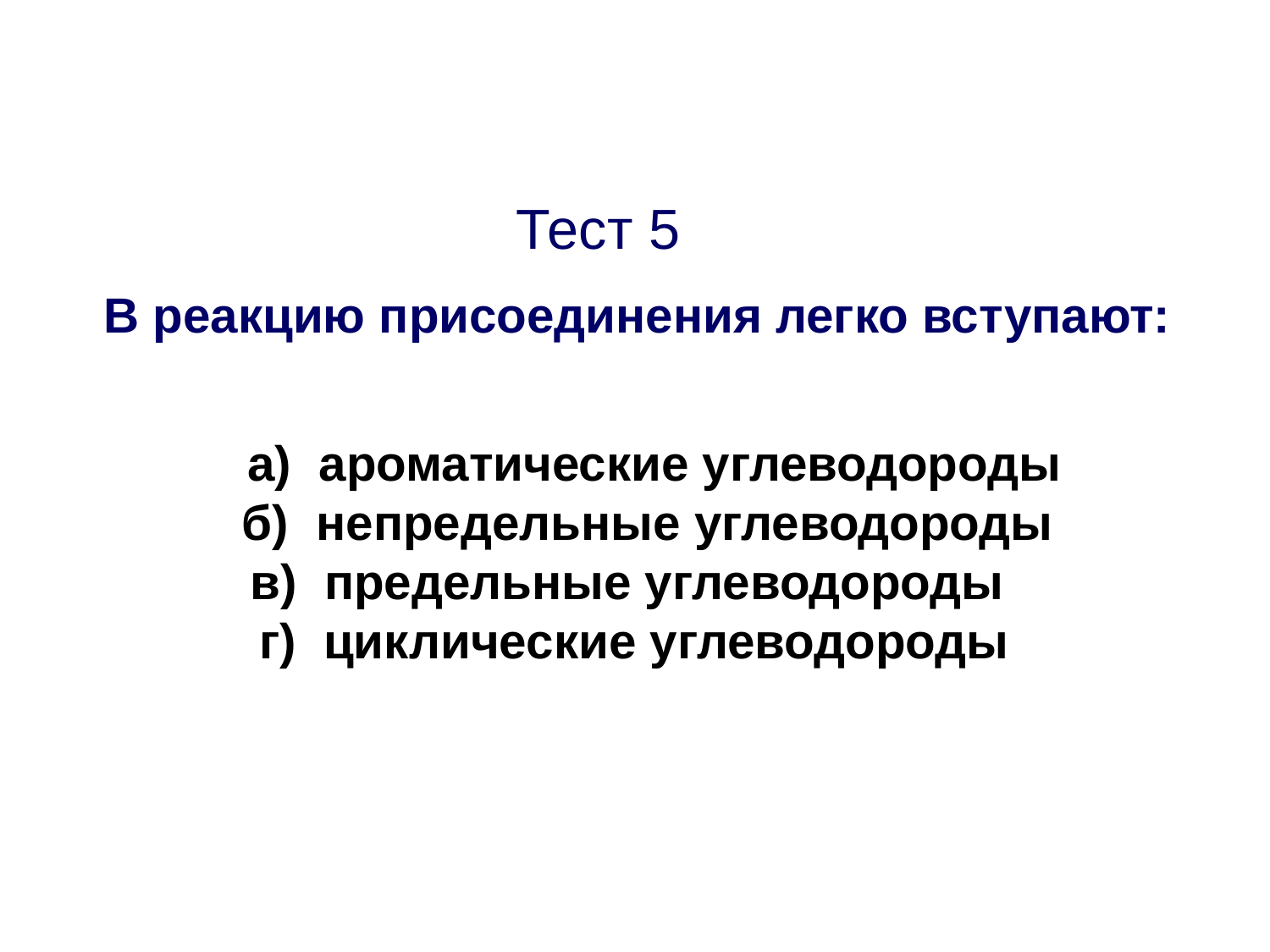

#
                            Тест 5
       В реакцию присоединения легко вступают:
      а)  ароматические углеводороды
     б)  непредельные углеводороды
 в)  предельные углеводороды
  г)  циклические углеводороды